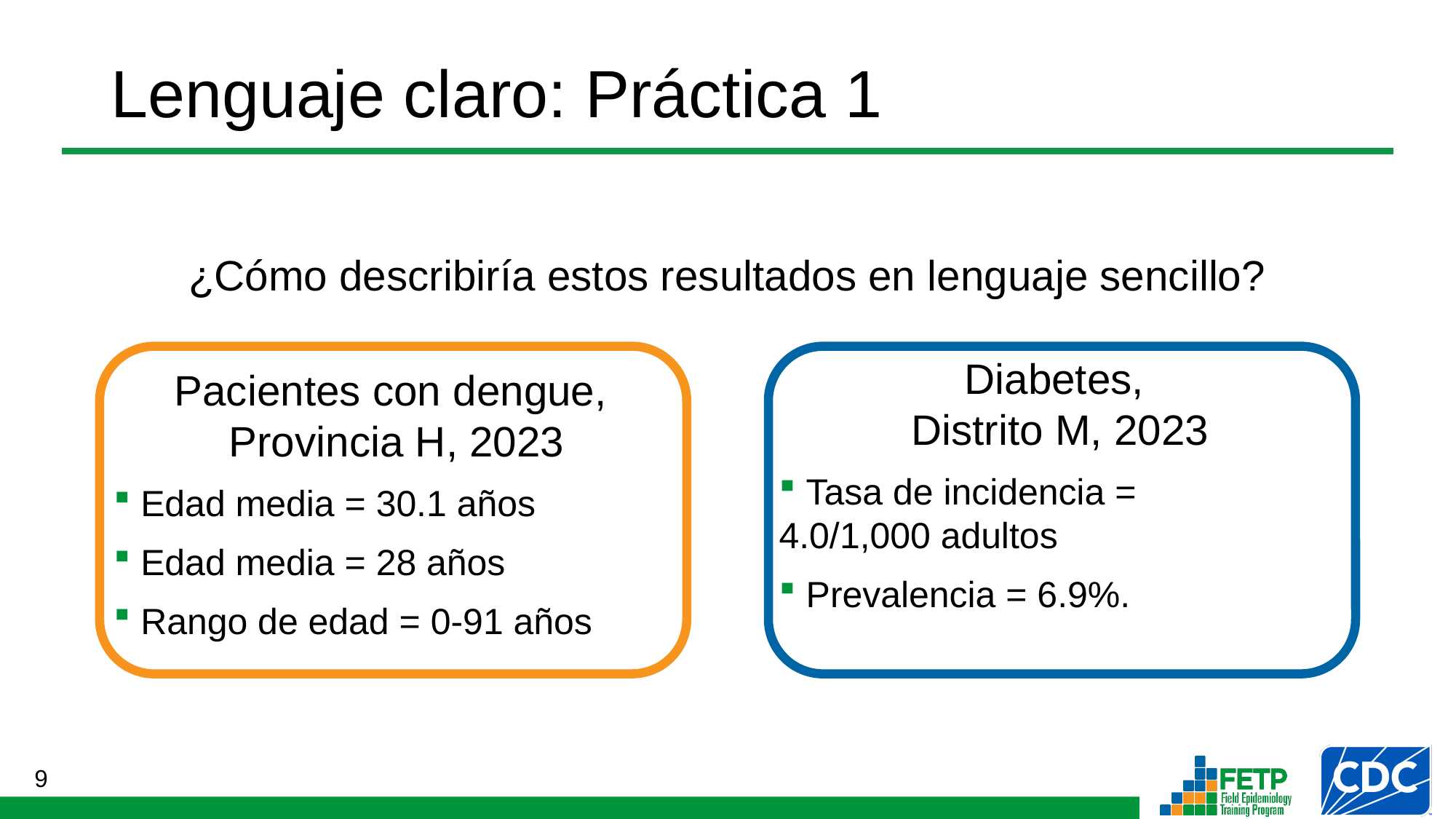

# Lenguaje claro: Práctica 1

¿Cómo describiría estos resultados en lenguaje sencillo?

Pacientes con dengue,
Provincia H, 2023
 Edad media = 30.1 años
 Edad media = 28 años
 Rango de edad = 0-91 años
Diabetes,
Distrito M, 2023
 Tasa de incidencia =
4.0/1,000 adultos
 Prevalencia = 6.9%.